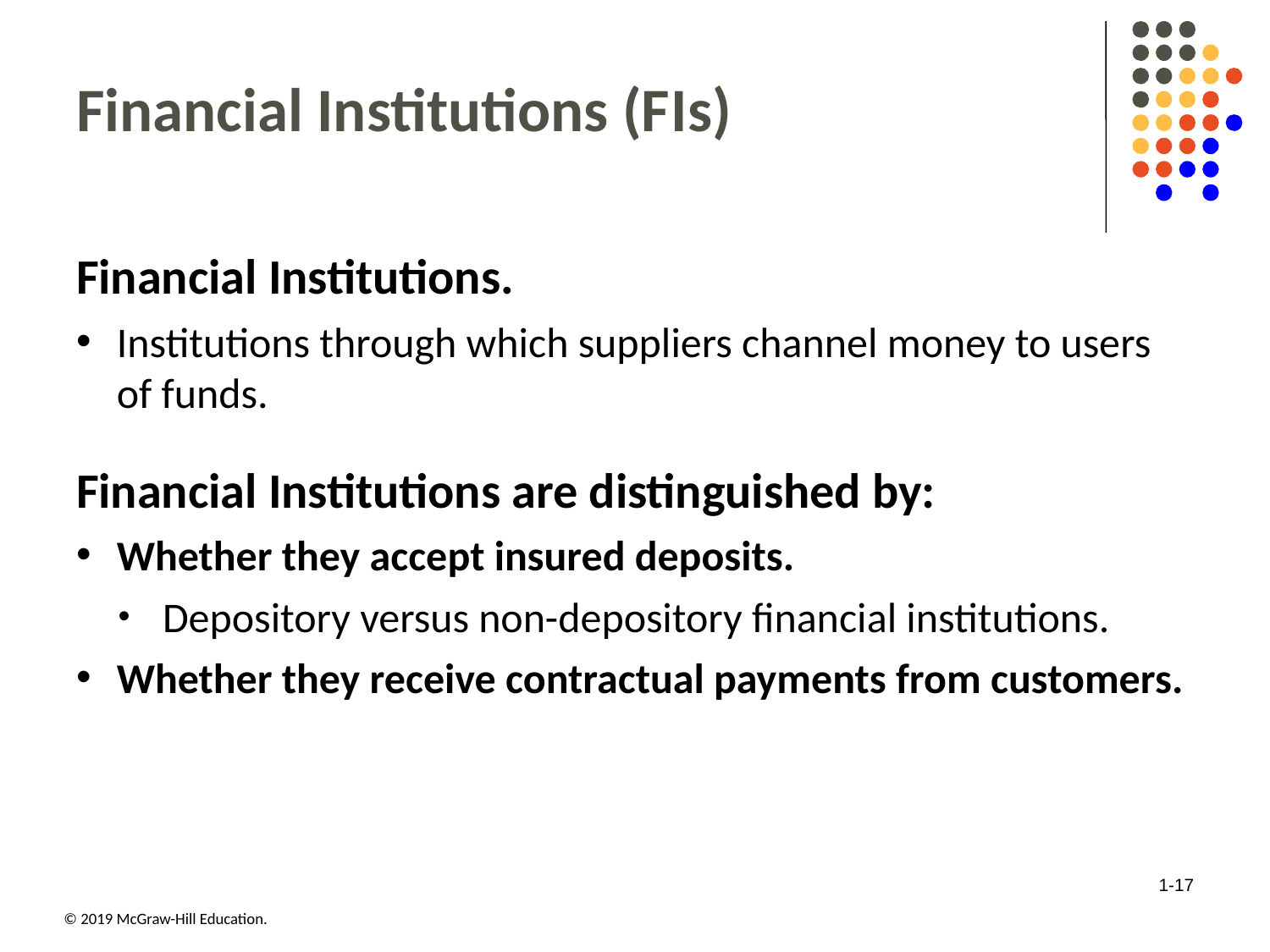

# Financial Institutions (F I s)
Financial Institutions.
Institutions through which suppliers channel money to users of funds.
Financial Institutions are distinguished by:
Whether they accept insured deposits.
Depository versus non-depository financial institutions.
Whether they receive contractual payments from customers.
1-17